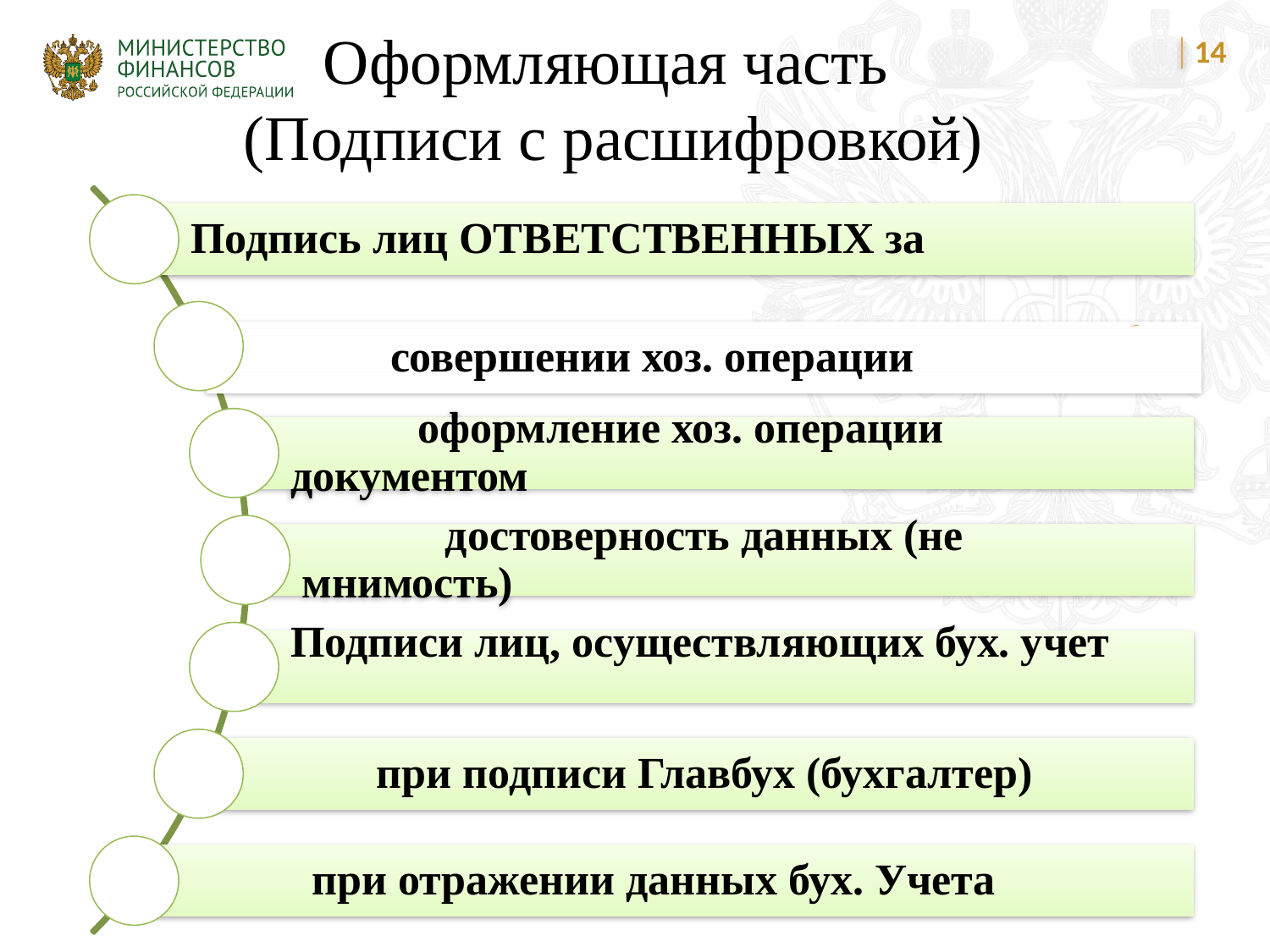

Оформляющая часть
 (Подписи с расшифровкой)
14
Подпись лиц ОТВЕТСТВЕННЫХ за
     	совершении хоз. операции
	оформление хоз. операции документом
             достоверность данных (не мнимость)
Подписи лиц, осуществляющих бух. учет
           при подписи Главбух (бухгалтер)
           при отражении данных бух. Учета